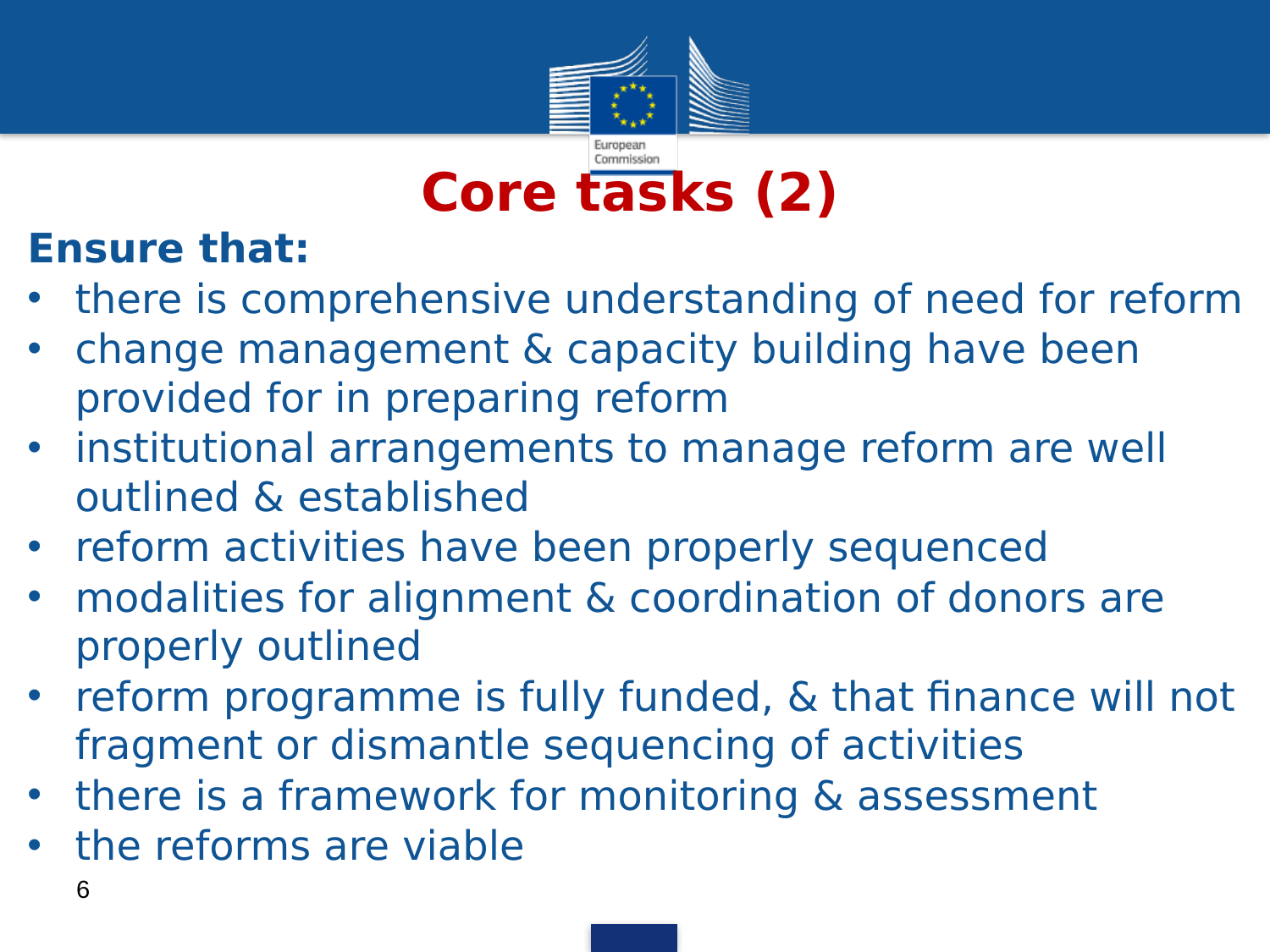

# Core tasks (2)

Ensure that:
there is comprehensive understanding of need for reform
change management & capacity building have been provided for in preparing reform
institutional arrangements to manage reform are well outlined & established
reform activities have been properly sequenced
modalities for alignment & coordination of donors are properly outlined
reform programme is fully funded, & that finance will not fragment or dismantle sequencing of activities
there is a framework for monitoring & assessment
the reforms are viable

6